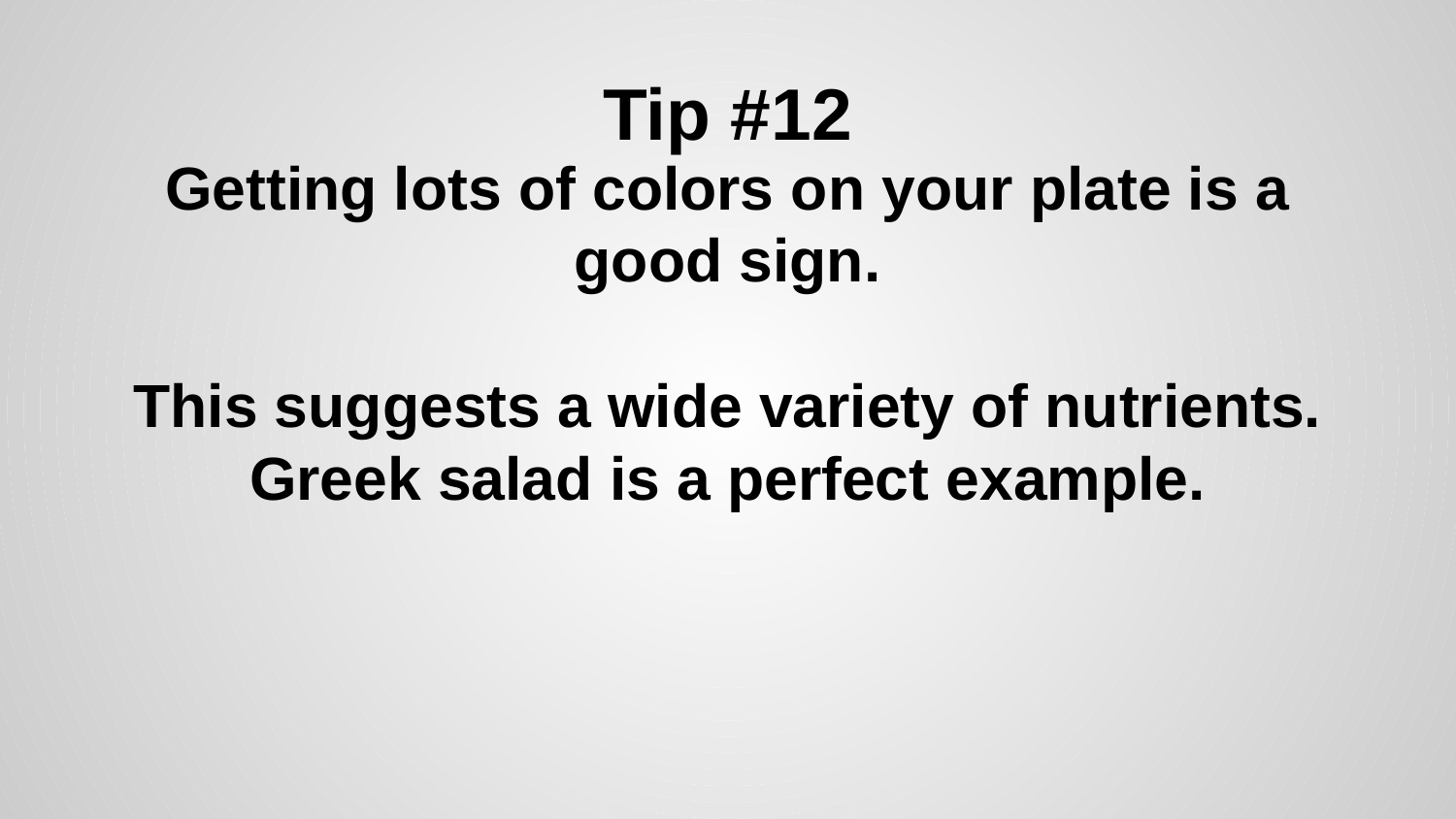

# Tip #12

Getting lots of colors on your plate is a good sign.

This suggests a wide variety of nutrients. Greek salad is a perfect example.